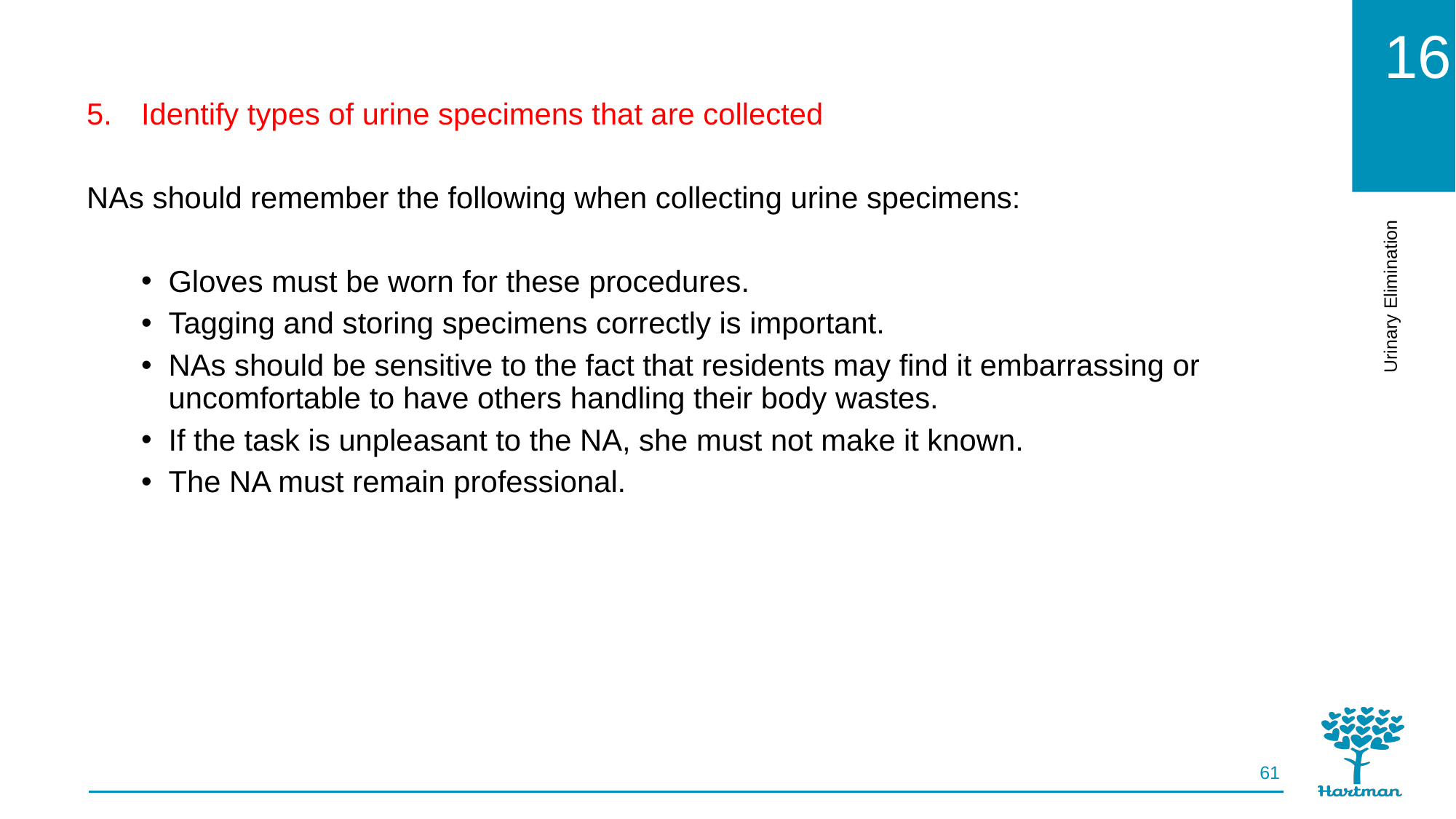

Identify types of urine specimens that are collected

NAs should remember the following when collecting urine specimens:

Gloves must be worn for these procedures.
Tagging and storing specimens correctly is important.
NAs should be sensitive to the fact that residents may find it embarrassing or uncomfortable to have others handling their body wastes.
If the task is unpleasant to the NA, she must not make it known.
The NA must remain professional.

61